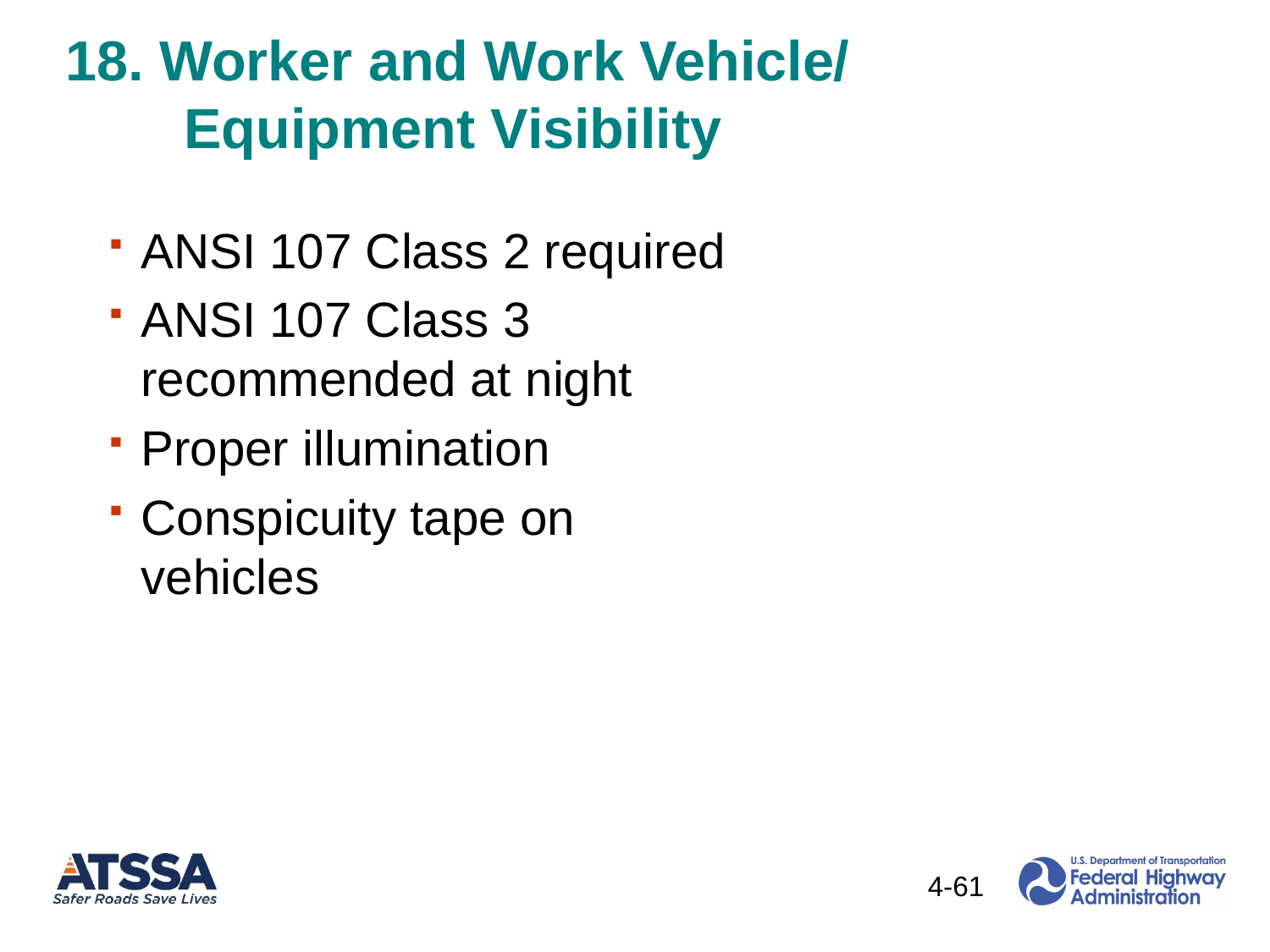

# 18. Worker and Work Vehicle/ Equipment Visibility
ANSI 107 Class 2 required
ANSI 107 Class 3 recommended at night
Proper illumination
Conspicuity tape on vehicles